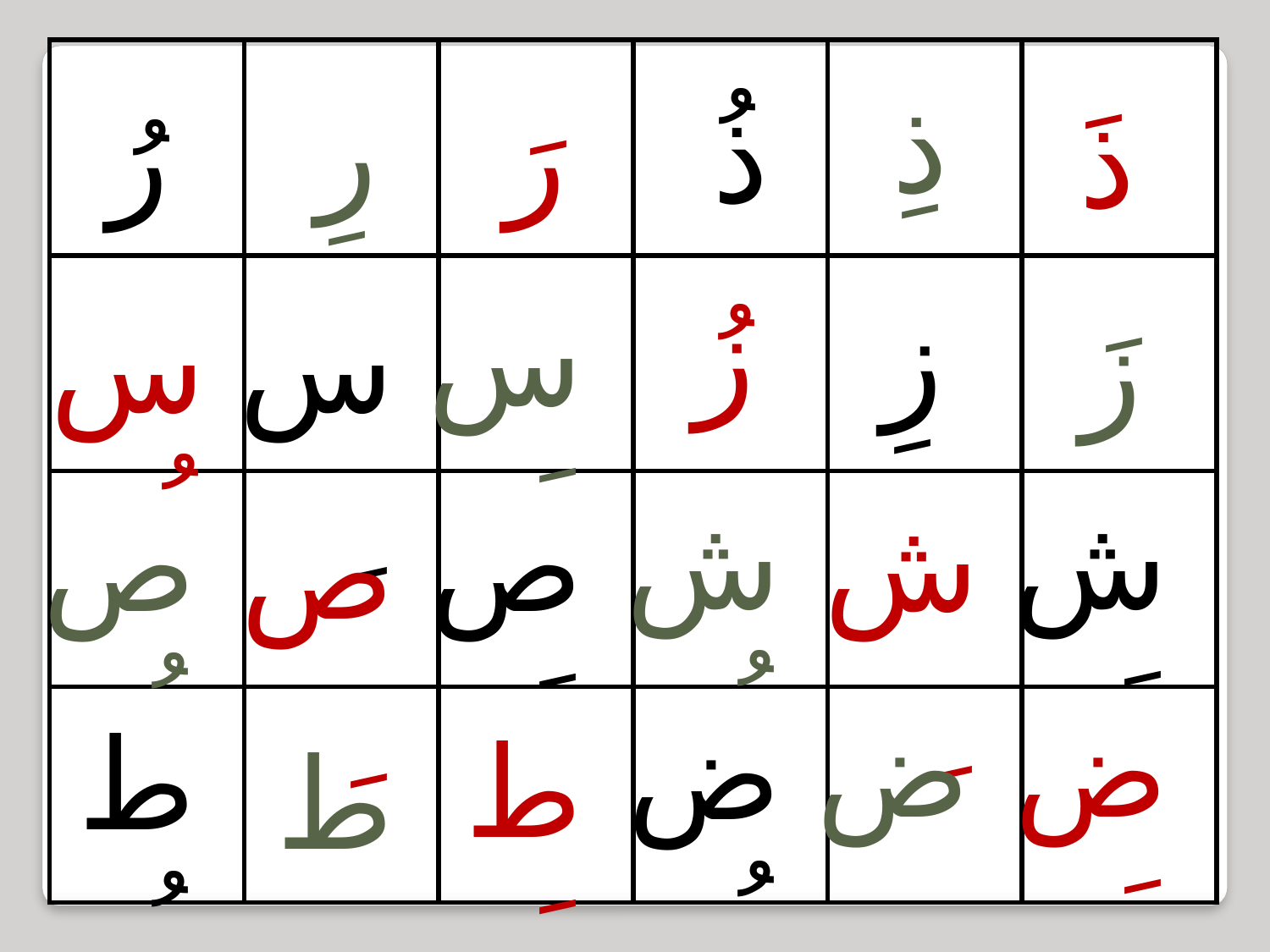

|  |  |  |  |  |  |
| --- | --- | --- | --- | --- | --- |
|  |  |  |  |  |  |
|  |  |  |  |  |  |
|  |  |  |  |  |  |
ذِ
رِ
رُ
رَ
ذُ
ذَ
زُ
سَ
زِ
سُ
سِ
زَ
شُ
شَ
صُ
صَ
شِ
صِ
ضِ
ضَ
ضُ
طُ
طَ
طِ